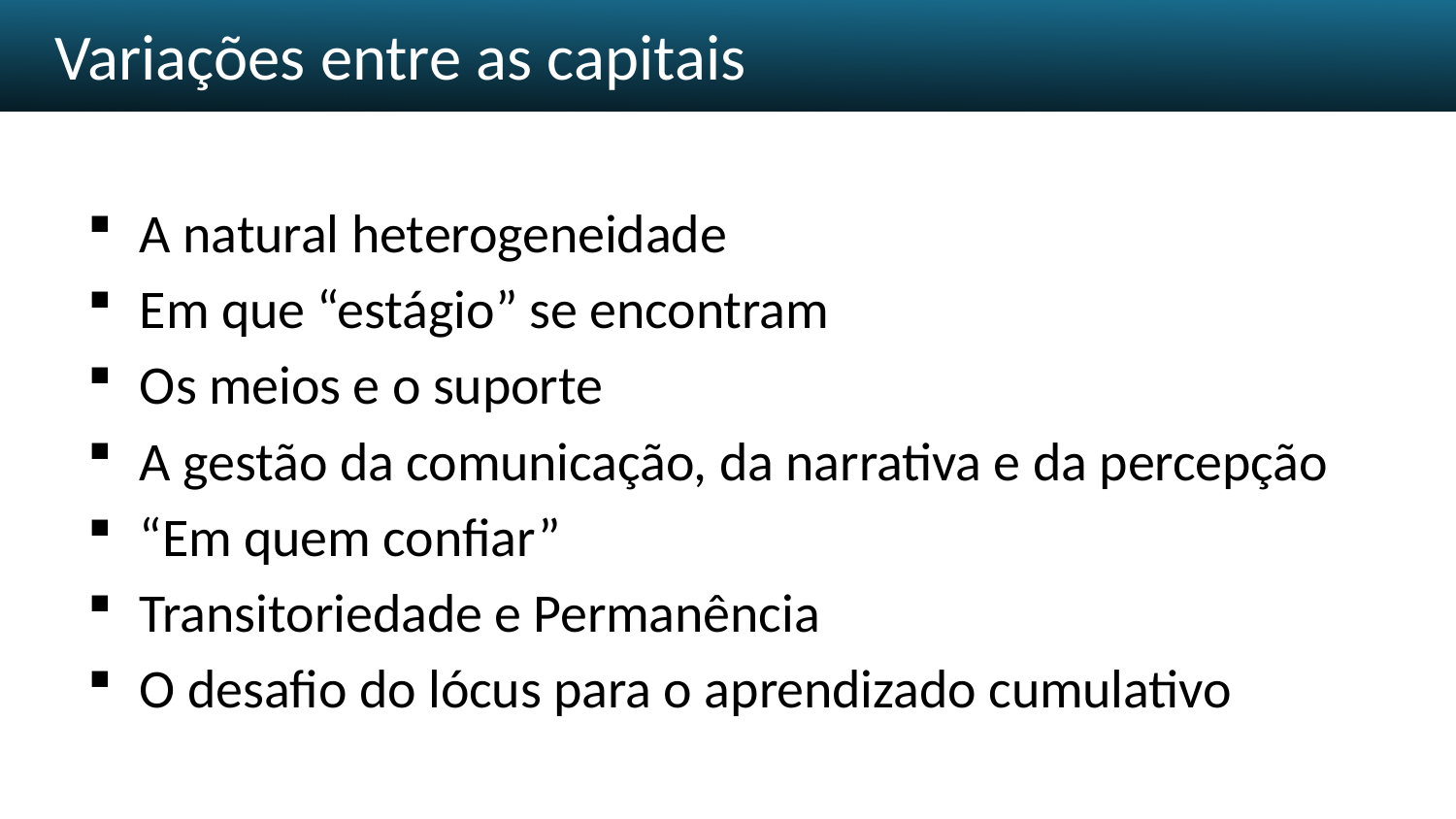

# Variações entre as capitais
A natural heterogeneidade
Em que “estágio” se encontram
Os meios e o suporte
A gestão da comunicação, da narrativa e da percepção
“Em quem confiar”
Transitoriedade e Permanência
O desafio do lócus para o aprendizado cumulativo